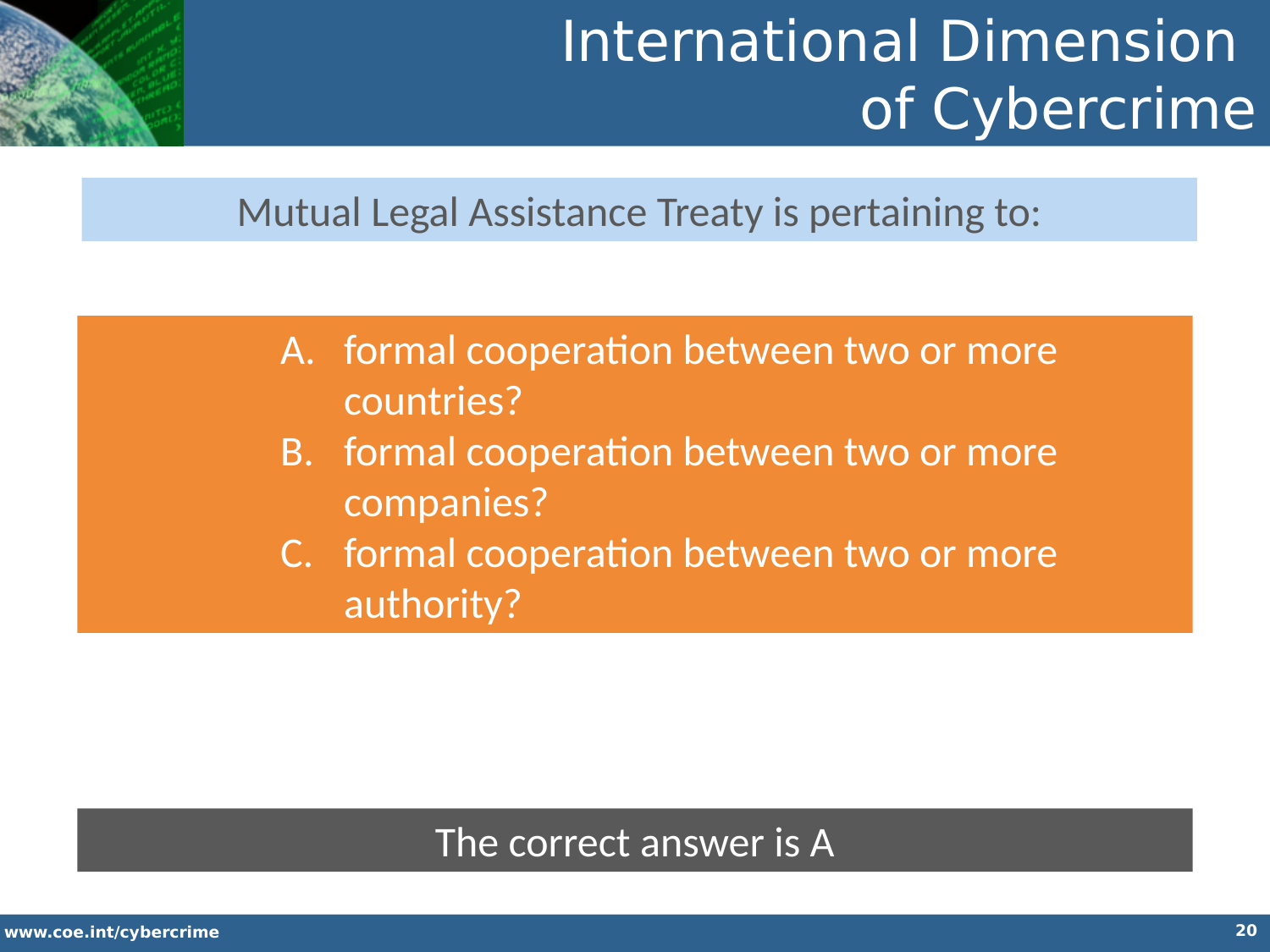

International Dimension
of Cybercrime
Mutual Legal Assistance Treaty is pertaining to:
formal cooperation between two or more countries?
formal cooperation between two or more companies?
formal cooperation between two or more authority?
The correct answer is A
20